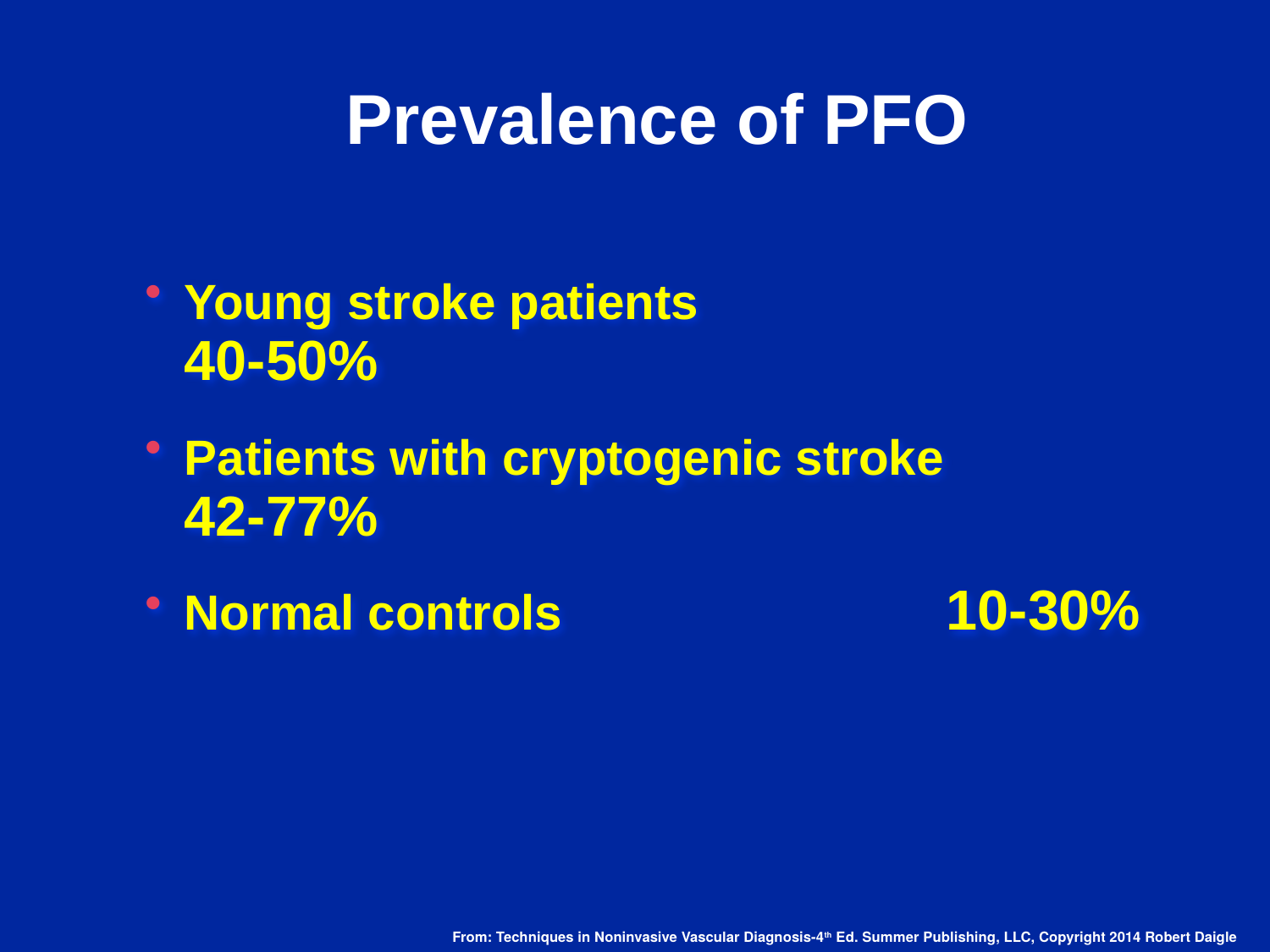

# Prevalence of PFO
Young stroke patients	 	   	 	40-50%
Patients with cryptogenic stroke  	 	42-77%
Normal controls				10-30%